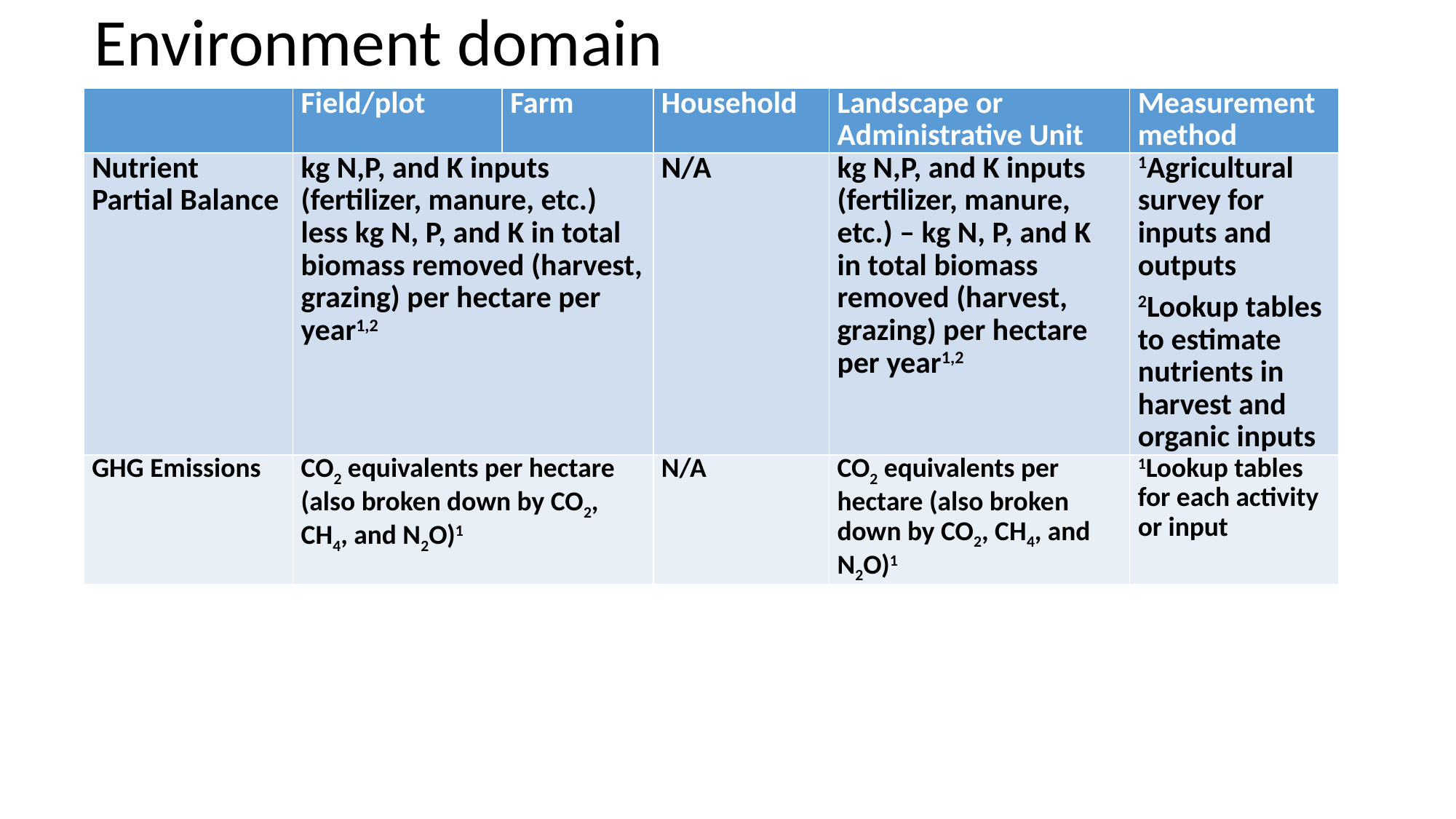

# Environment domain
|  | Field/plot | Farm | Household | Landscape or Administrative Unit | Measurement method |
| --- | --- | --- | --- | --- | --- |
| Nutrient Partial Balance | kg N,P, and K inputs (fertilizer, manure, etc.) less kg N, P, and K in total biomass removed (harvest, grazing) per hectare per year1,2 |  | N/A | kg N,P, and K inputs (fertilizer, manure, etc.) – kg N, P, and K in total biomass removed (harvest, grazing) per hectare per year1,2 | 1Agricultural survey for inputs and outputs 2Lookup tables to estimate nutrients in harvest and organic inputs |
| GHG Emissions | CO2 equivalents per hectare (also broken down by CO2, CH4, and N2O)1 |  | N/A | CO2 equivalents per hectare (also broken down by CO2, CH4, and N2O)1 | 1Lookup tables for each activity or input |